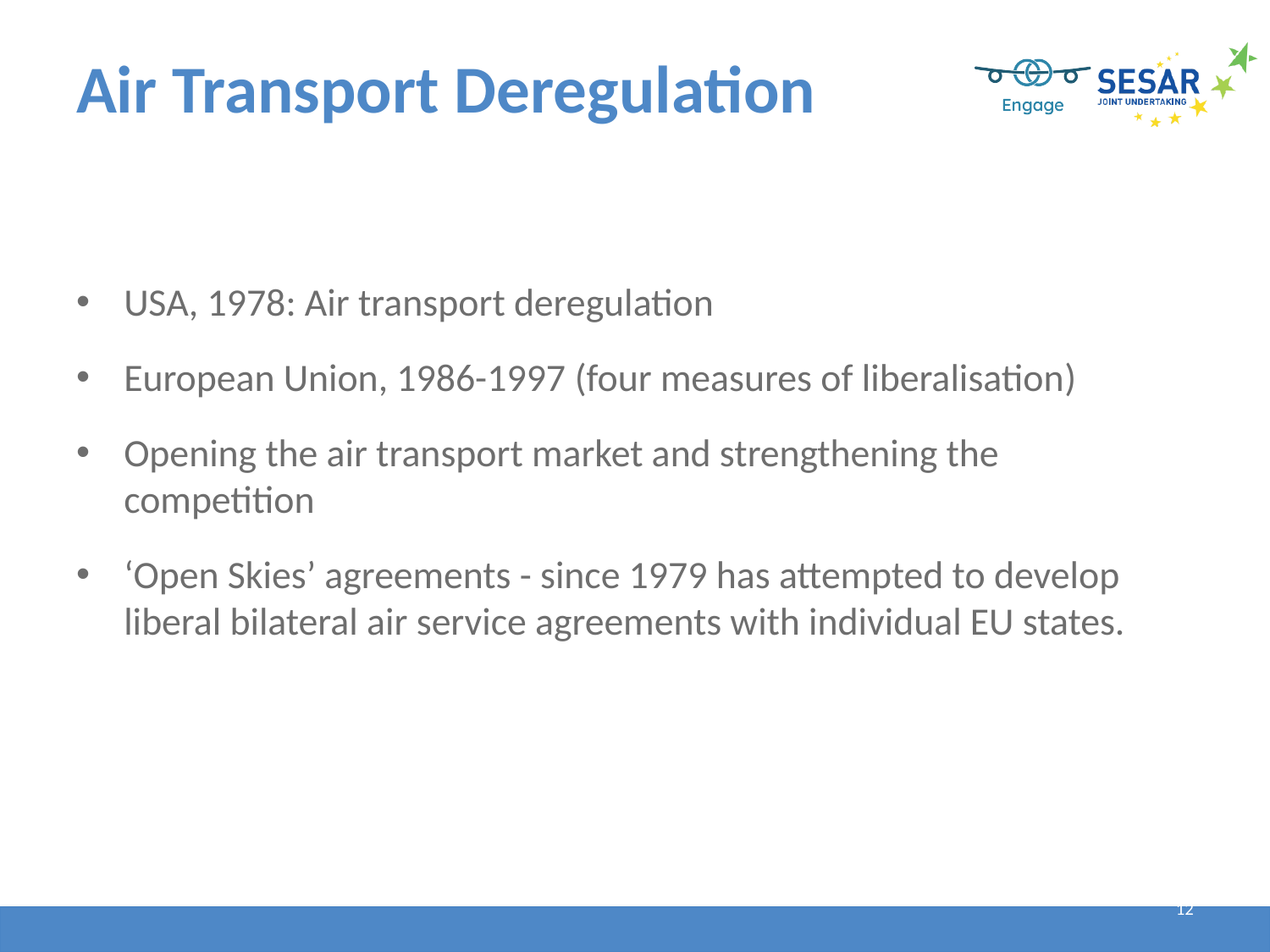

# Air Transport Deregulation
USA, 1978: Air transport deregulation
European Union, 1986-1997 (four measures of liberalisation)
Opening the air transport market and strengthening the competition
‘Open Skies’ agreements - since 1979 has attempted to develop liberal bilateral air service agreements with individual EU states.
12